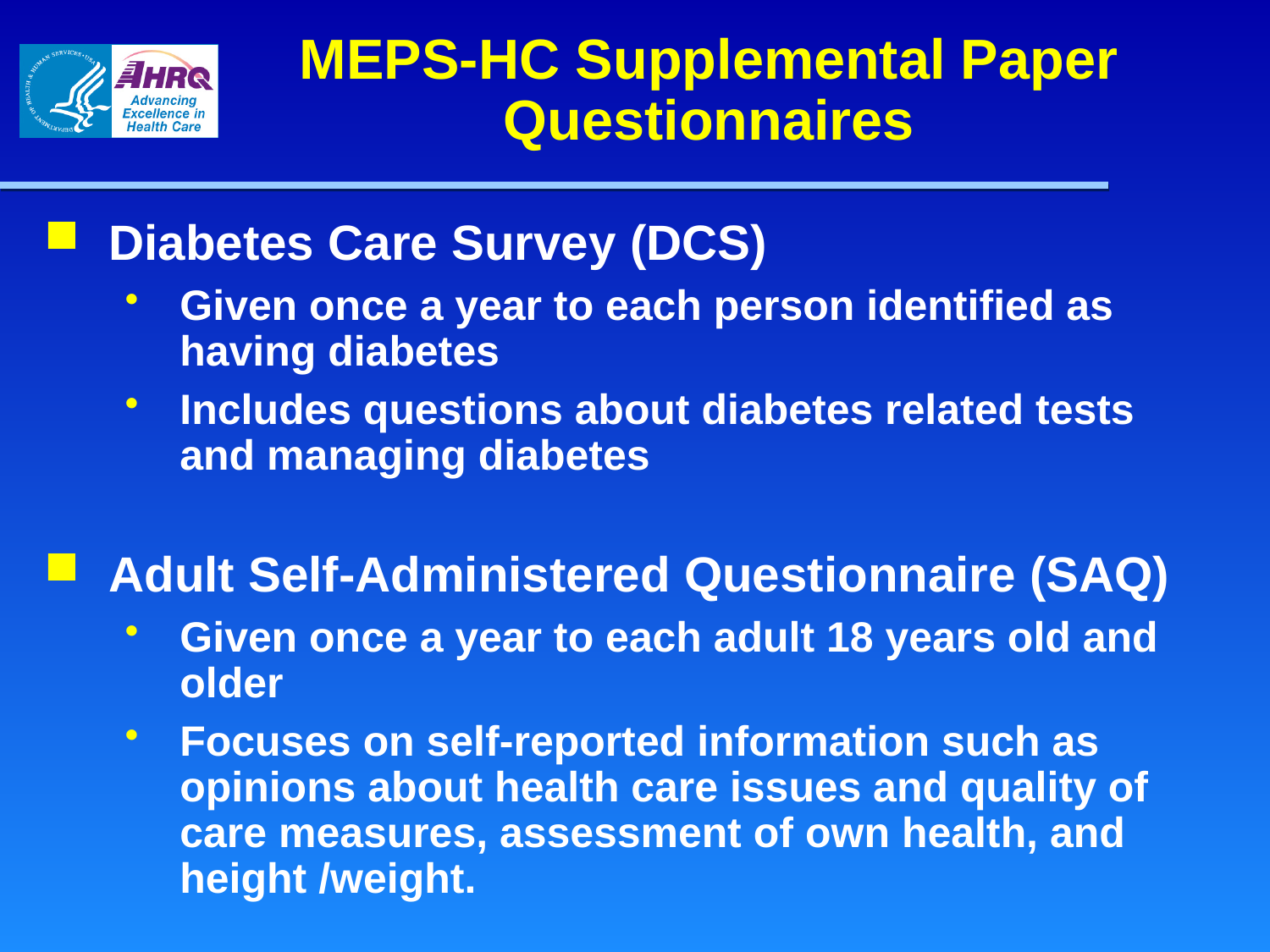

# MEPS-HC Supplemental Paper Questionnaires
Diabetes Care Survey (DCS)
Given once a year to each person identified as having diabetes
Includes questions about diabetes related tests and managing diabetes

Adult Self-Administered Questionnaire (SAQ)
Given once a year to each adult 18 years old and older
Focuses on self-reported information such as opinions about health care issues and quality of care measures, assessment of own health, and height /weight.